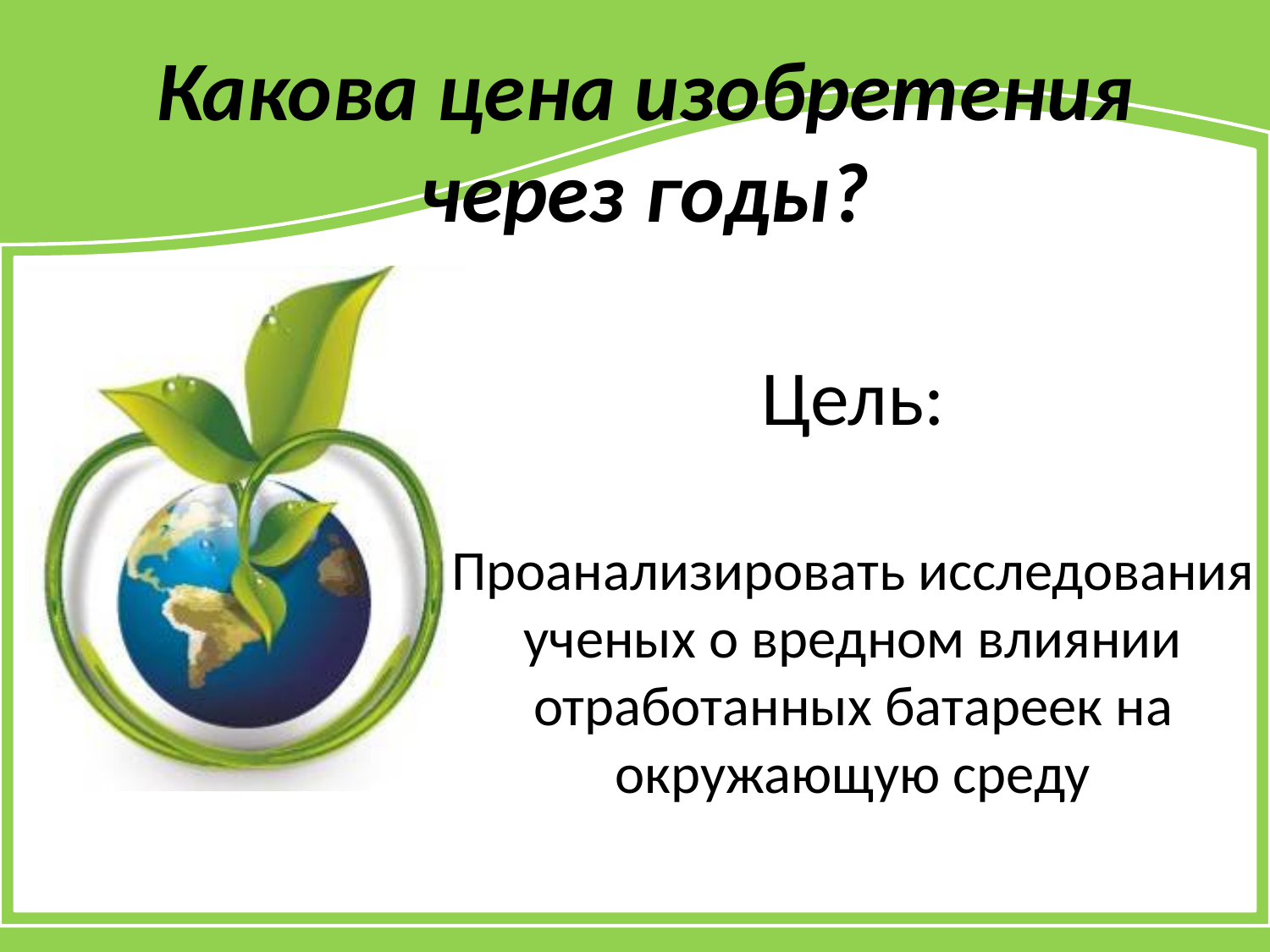

Какова цена изобретения через годы?

# Цель: Проанализировать исследования ученых о вредном влиянии отработанных батареек на окружающую среду